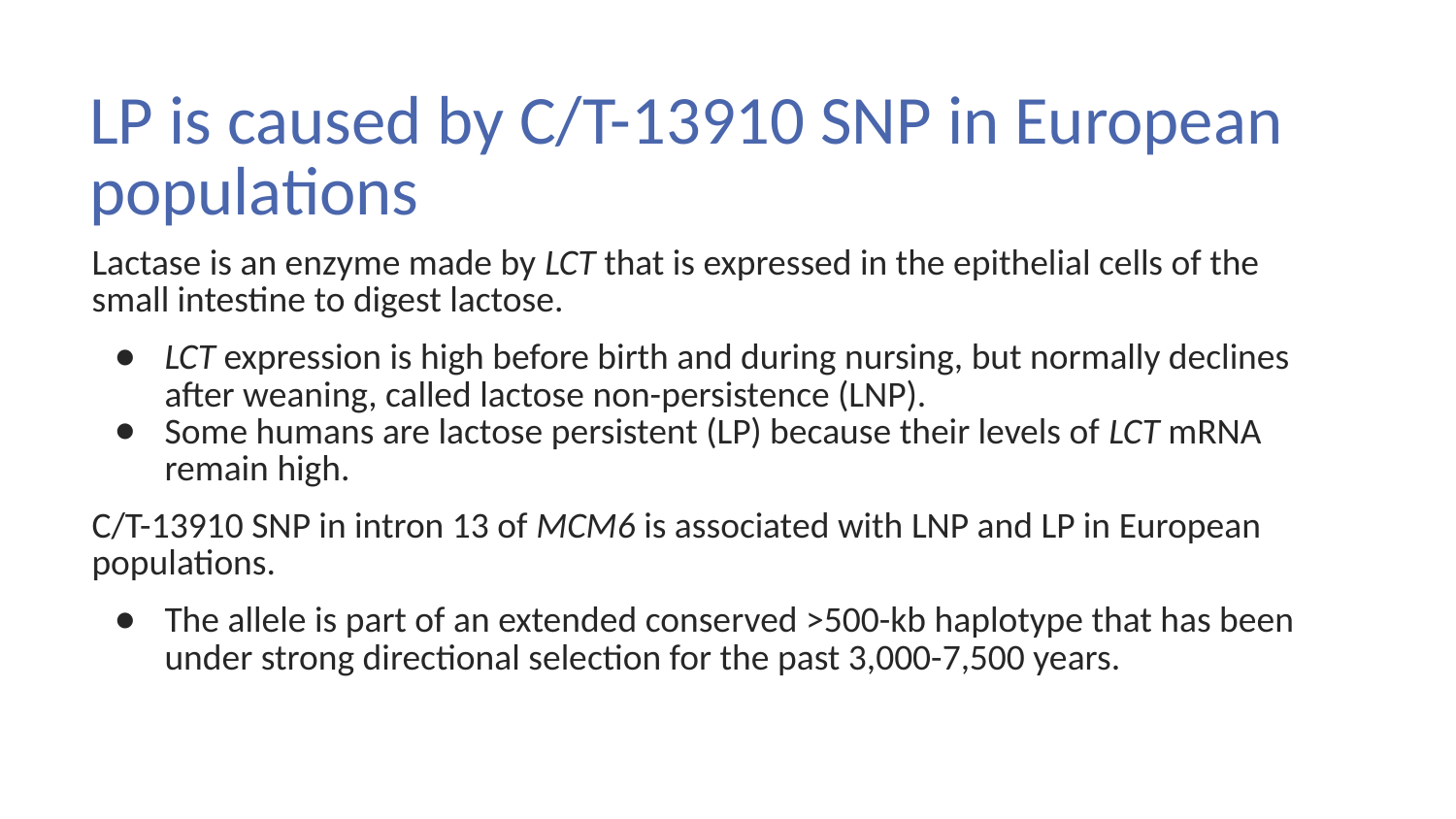

# LP is caused by C/T-13910 SNP in European populations
Lactase is an enzyme made by LCT that is expressed in the epithelial cells of the small intestine to digest lactose.
LCT expression is high before birth and during nursing, but normally declines after weaning, called lactose non-persistence (LNP).
Some humans are lactose persistent (LP) because their levels of LCT mRNA remain high.
C/T-13910 SNP in intron 13 of MCM6 is associated with LNP and LP in European populations.
The allele is part of an extended conserved >500-kb haplotype that has been under strong directional selection for the past 3,000-7,500 years.